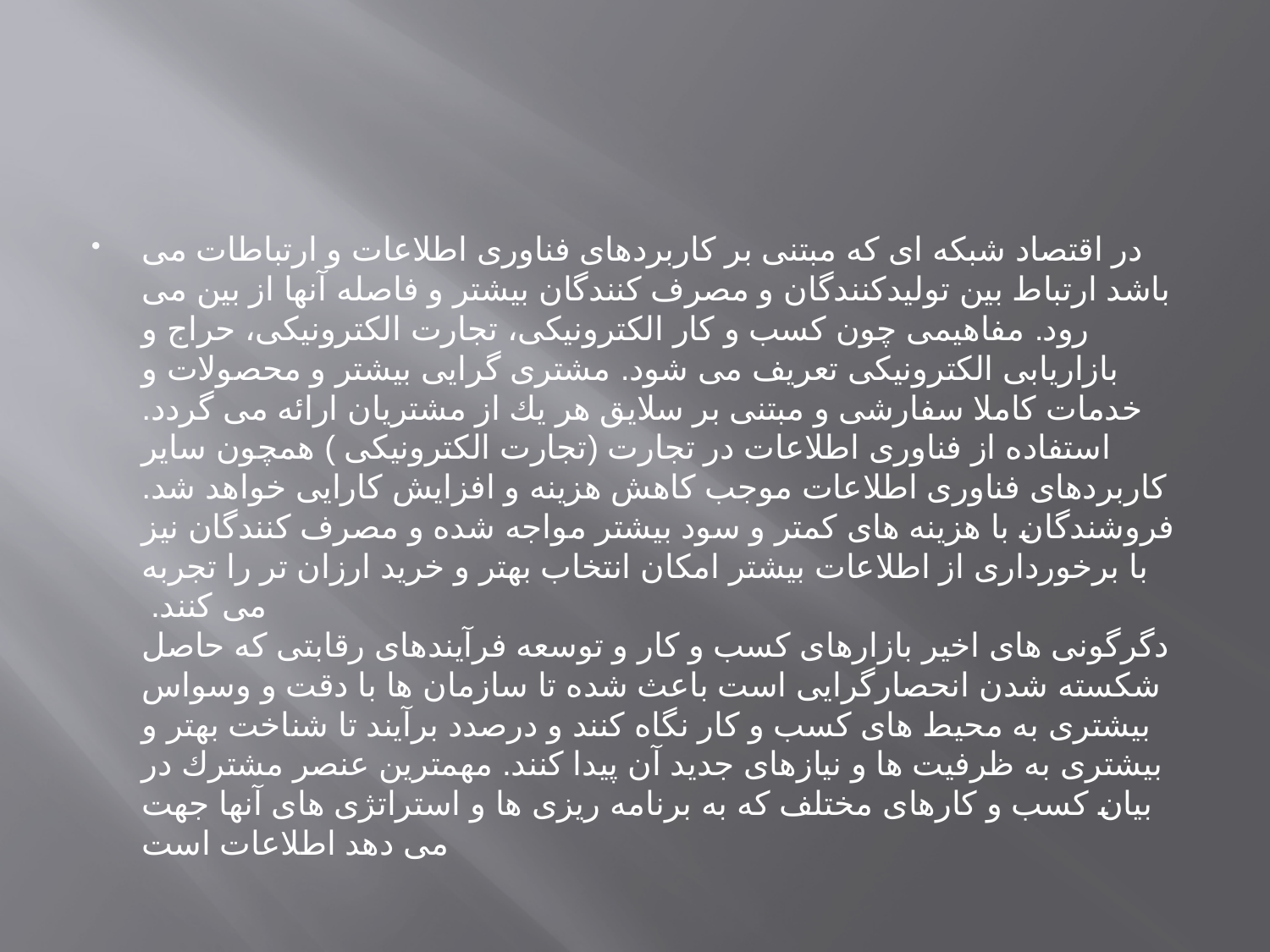

در اقتصاد شبكه ای كه مبتنی بر كاربردهای فناوری اطلاعات و ارتباطات می باشد ارتباط بین تولیدكنندگان و مصرف كنندگان بیشتر و فاصله آنها از بین می رود. مفاهیمی چون كسب و كار الكترونیكی، تجارت الكترونیكی، حراج و بازاریابی الكترونیكی تعریف می شود. مشتری گرایی بیشتر و محصولات و خدمات كاملا سفارشی و مبتنی بر سلایق هر یك از مشتریان ارائه می گردد.
استفاده از فناوری اطلاعات در تجارت (تجارت الكترونیكی ) همچون سایر كاربردهای فناوری اطلاعات موجب كاهش هزینه و افزایش كارایی خواهد شد. فروشندگان با هزینه های كمتر و سود بیشتر مواجه شده و مصرف كنندگان نیز با برخورداری از اطلاعات بیشتر امكان انتخاب بهتر و خرید ارزان تر را تجربه می كنند. 
دگرگونی های اخیر بازارهای كسب و كار و توسعه فرآیندهای رقابتی كه حاصل شكسته شدن انحصارگرایی است باعث شده تا سازمان ها با دقت و وسواس بیشتری به محیط های كسب و كار نگاه كنند و درصدد برآیند تا شناخت بهتر و بیشتری به ظرفیت ها و نیازهای جدید آن پیدا كنند. مهمترین عنصر مشترك در بیان كسب و كارهای مختلف كه به برنامه ریزی ها و استراتژی های آنها جهت می دهد اطلاعات است